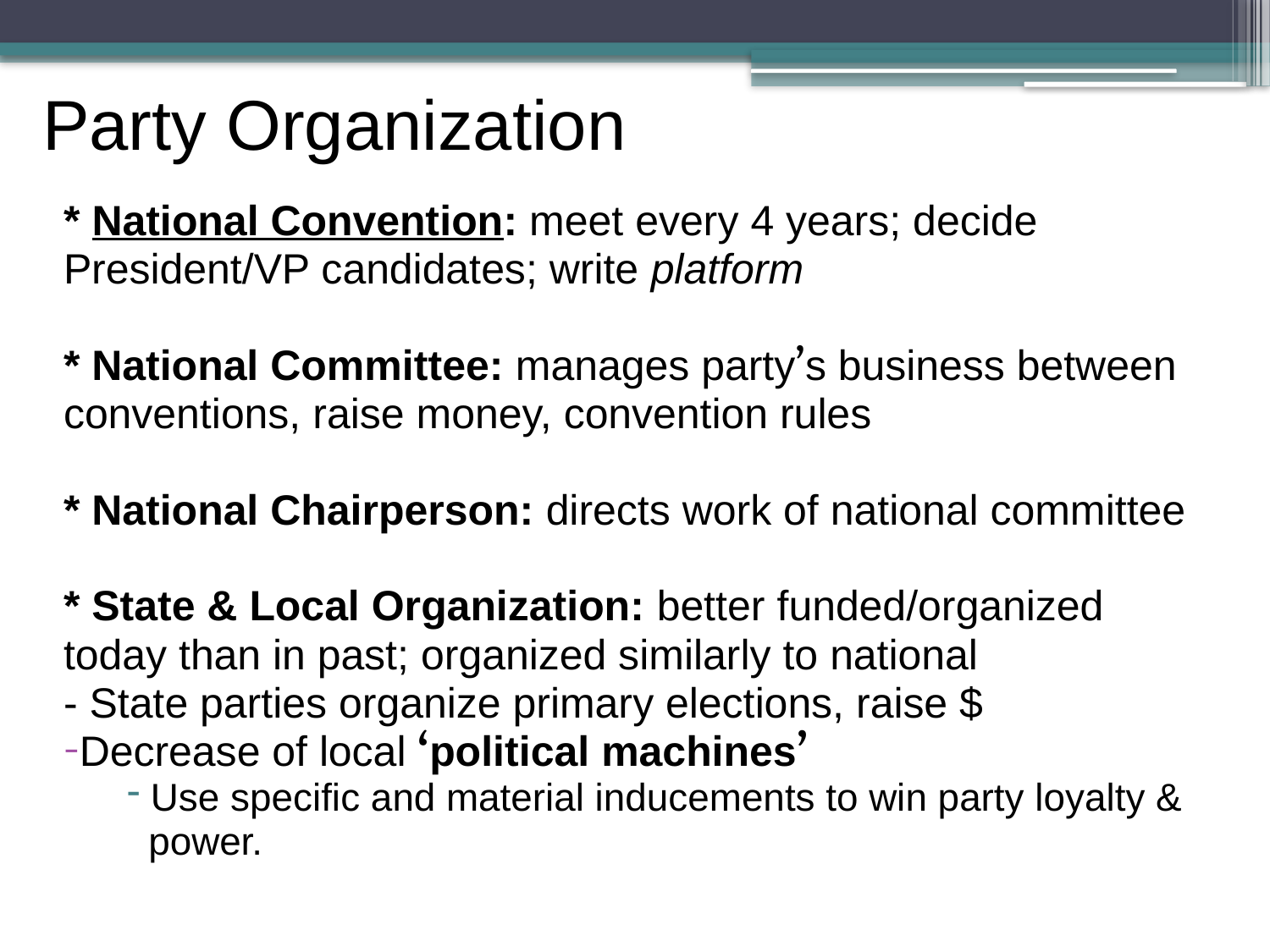

# Party Organization
* National Convention: meet every 4 years; decide President/VP candidates; write platform

* National Committee: manages party’s business between conventions, raise money, convention rules

* National Chairperson: directs work of national committee

* State & Local Organization: better funded/organized today than in past; organized similarly to national
- State parties organize primary elections, raise $
Decrease of local ‘political machines’
 Use specific and material inducements to win party loyalty &
  power.